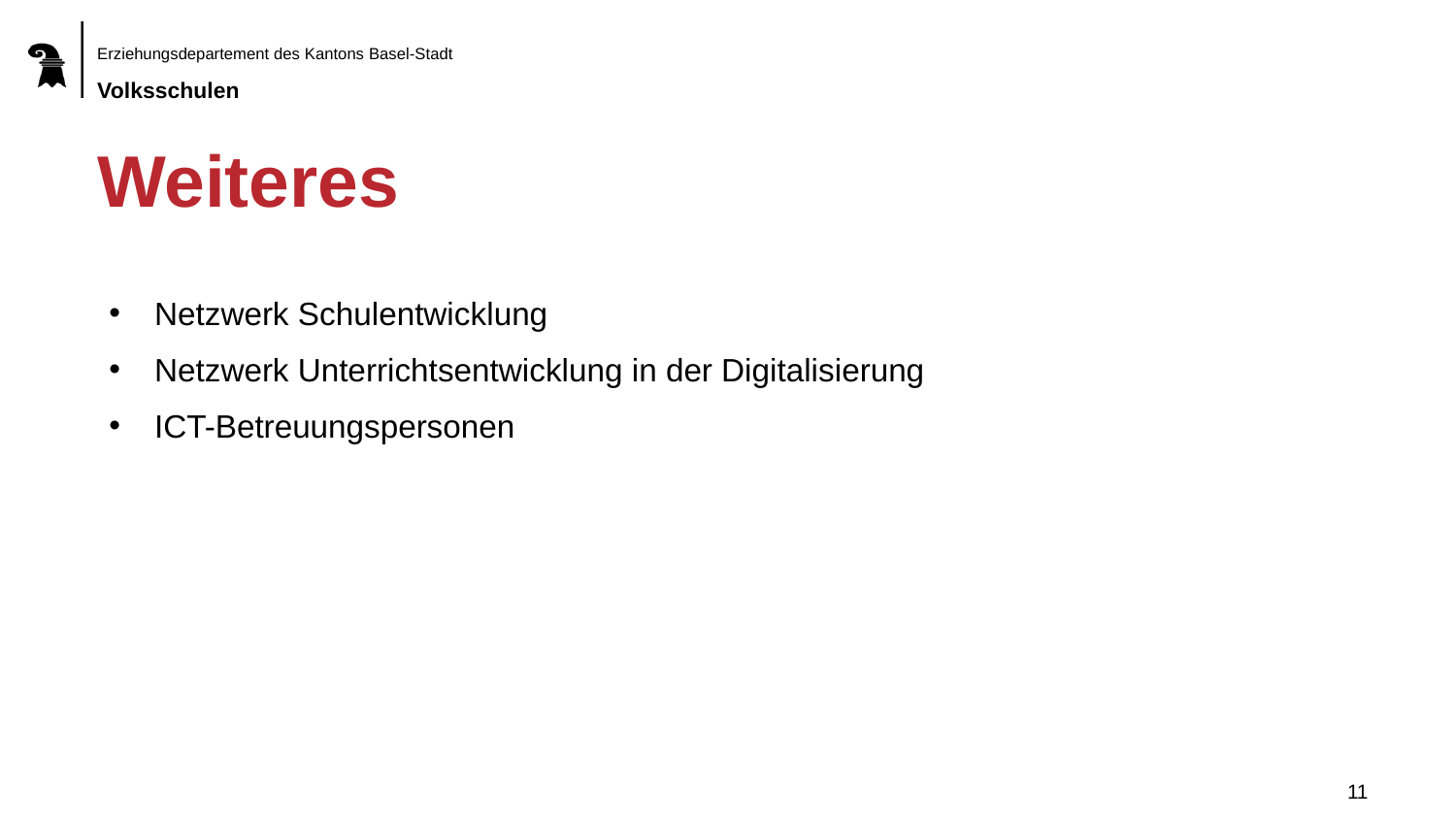

# Weiteres
Netzwerk Schulentwicklung
Netzwerk Unterrichtsentwicklung in der Digitalisierung
ICT-Betreuungspersonen

11